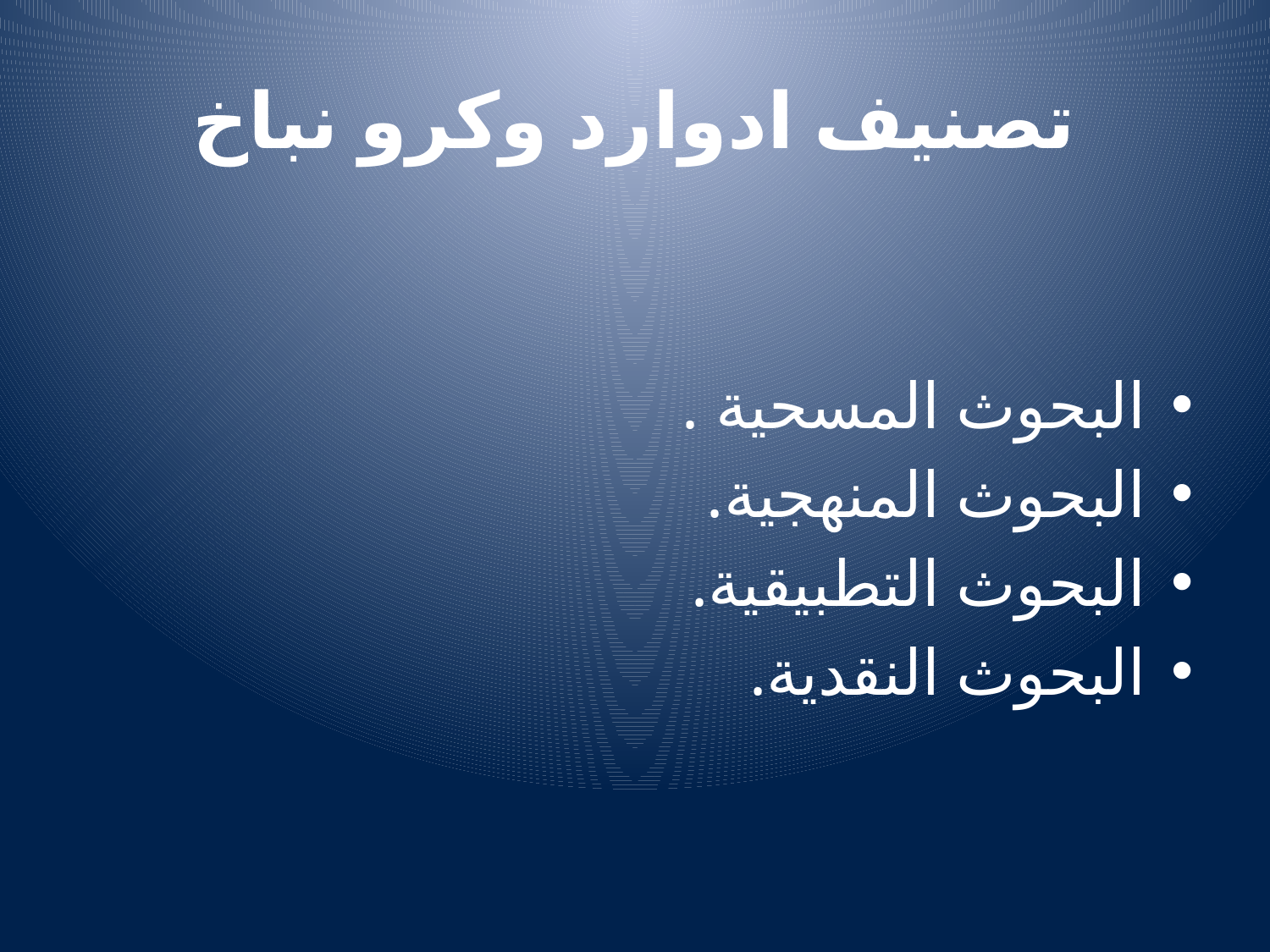

# تصنيف ادوارد وكرو نباخ
البحوث المسحية .
البحوث المنهجية.
البحوث التطبيقية.
البحوث النقدية.